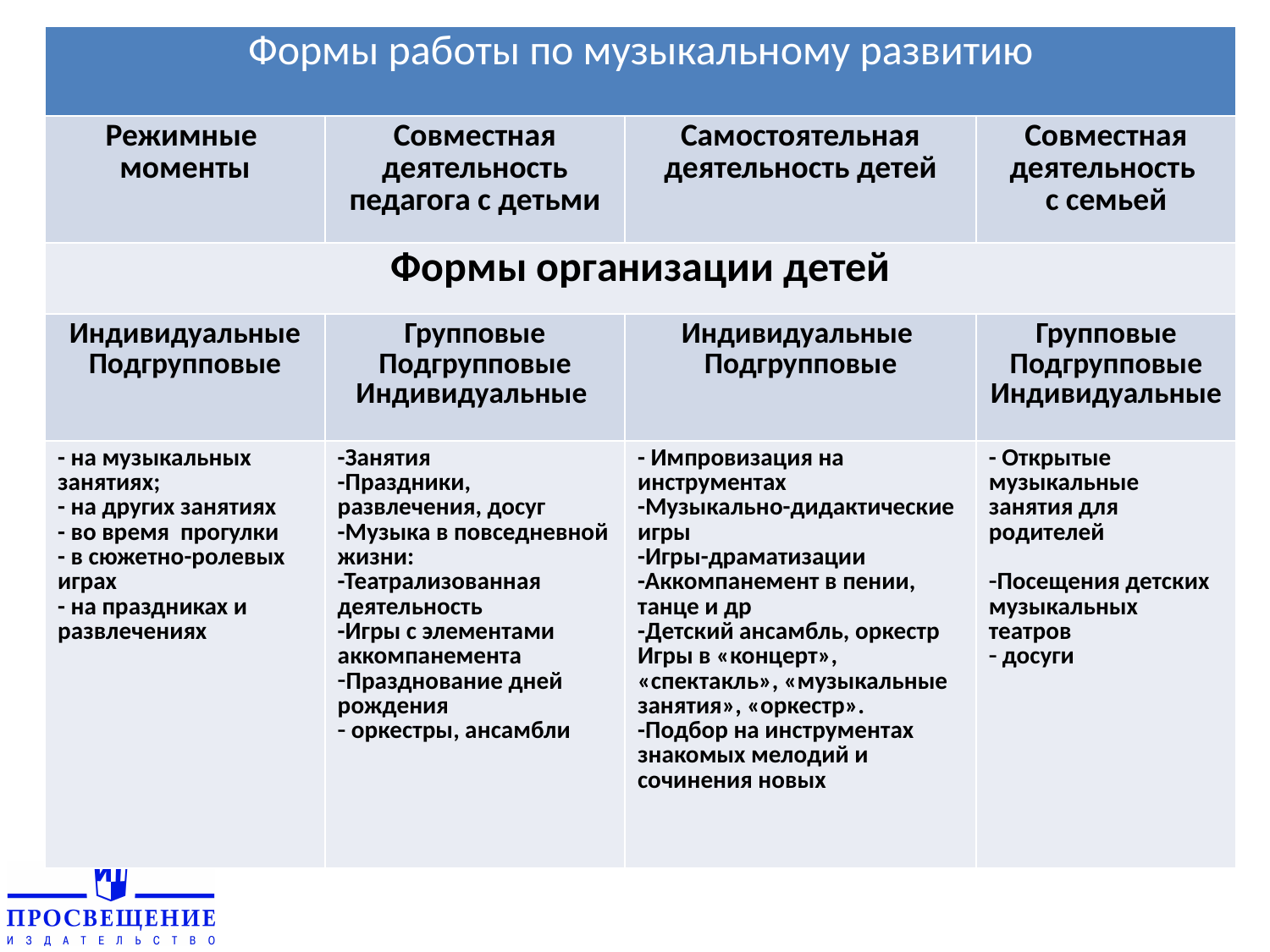

| Формы работы по музыкальному развитию |  |  |  |
| --- | --- | --- | --- |
| Режимные моменты | Совместная деятельность педагога с детьми | Самостоятельная деятельность детей | Совместная деятельность с семьей |
| Формы организации детей |  |  |  |
| Индивидуальные Подгрупповые | Групповые Подгрупповые Индивидуальные | Индивидуальные Подгрупповые | Групповые Подгрупповые Индивидуальные |
| - на музыкальных занятиях; - на других занятиях - во время прогулки - в сюжетно-ролевых играх - на праздниках и развлечениях | -Занятия -Праздники, развлечения, досуг -Музыка в повседневной жизни: -Театрализованная деятельность -Игры с элементами аккомпанемента Празднование дней рождения оркестры, ансамбли | - Импровизация на инструментах -Музыкально-дидактические игры -Игры-драматизации -Аккомпанемент в пении, танце и др -Детский ансамбль, оркестр Игры в «концерт», «спектакль», «музыкальные занятия», «оркестр». -Подбор на инструментах знакомых мелодий и сочинения новых | - Открытые музыкальные занятия для родителей Посещения детских музыкальных театров досуги |
|  |  |  |  |
| --- | --- | --- | --- |